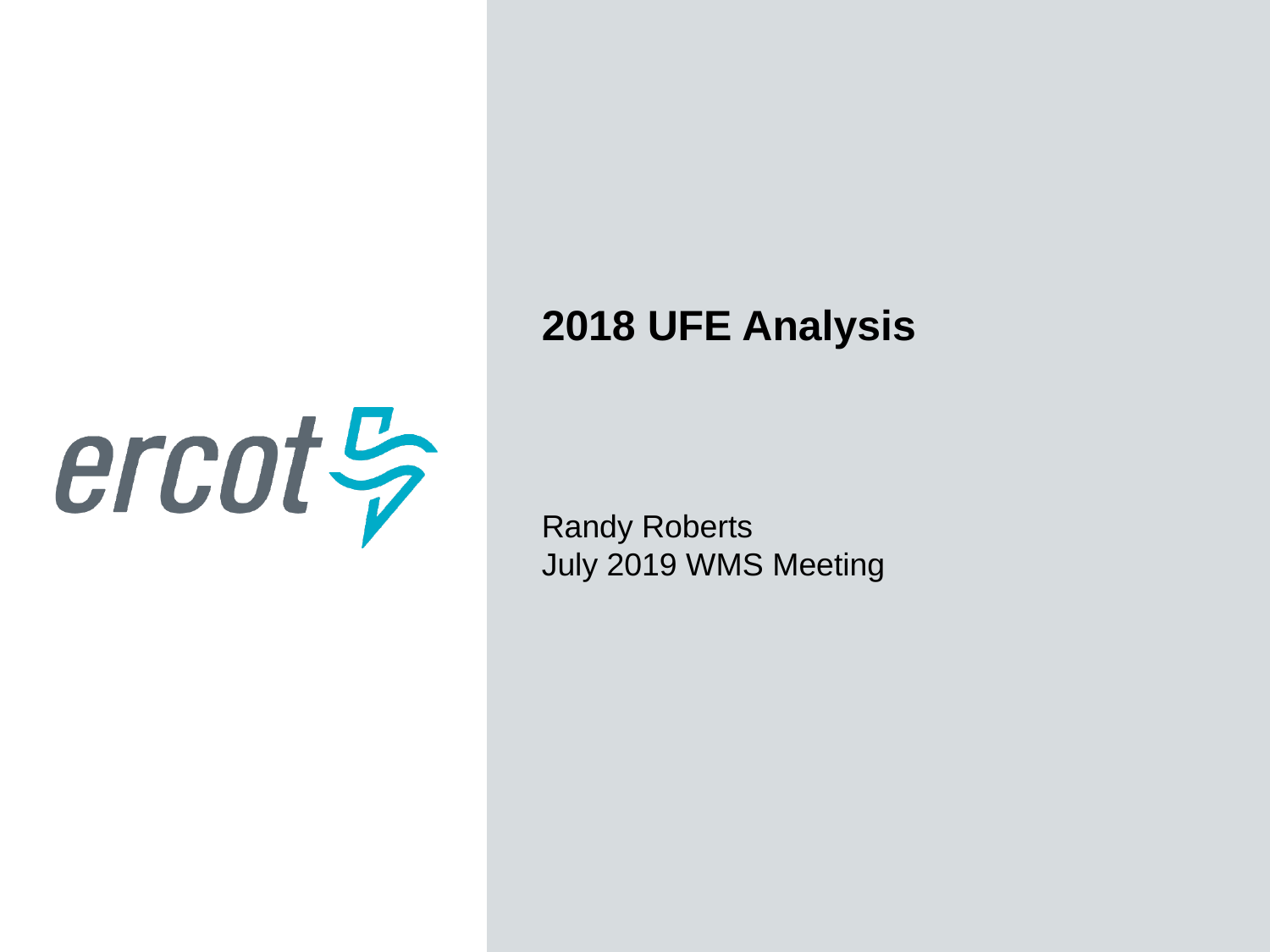

2018 UFE Analysis

Randy Roberts
July 2019 WMS Meeting